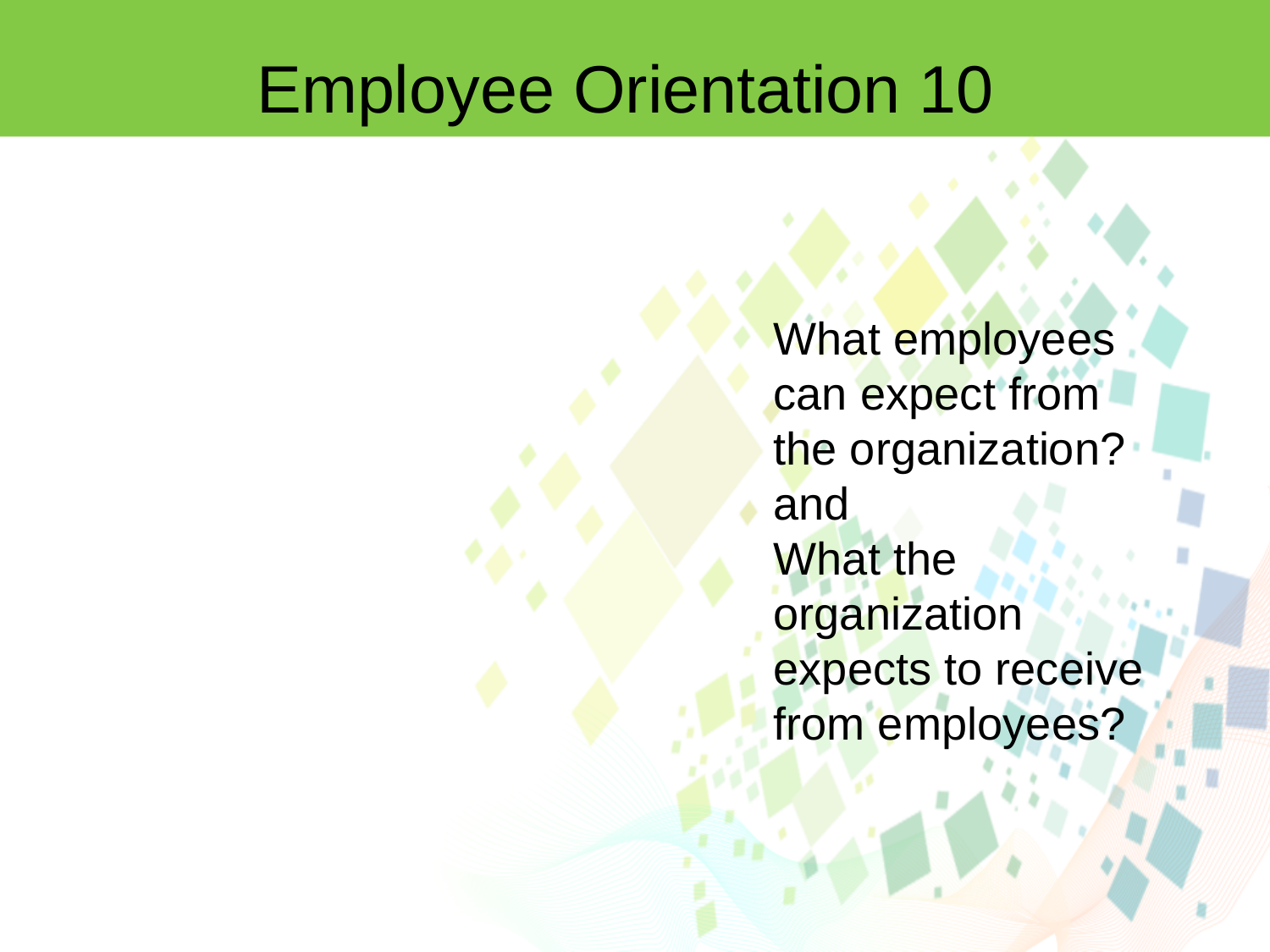

Employee Orientation 10
What employees can expect from the organization? and
What the organization
expects to receive from employees?